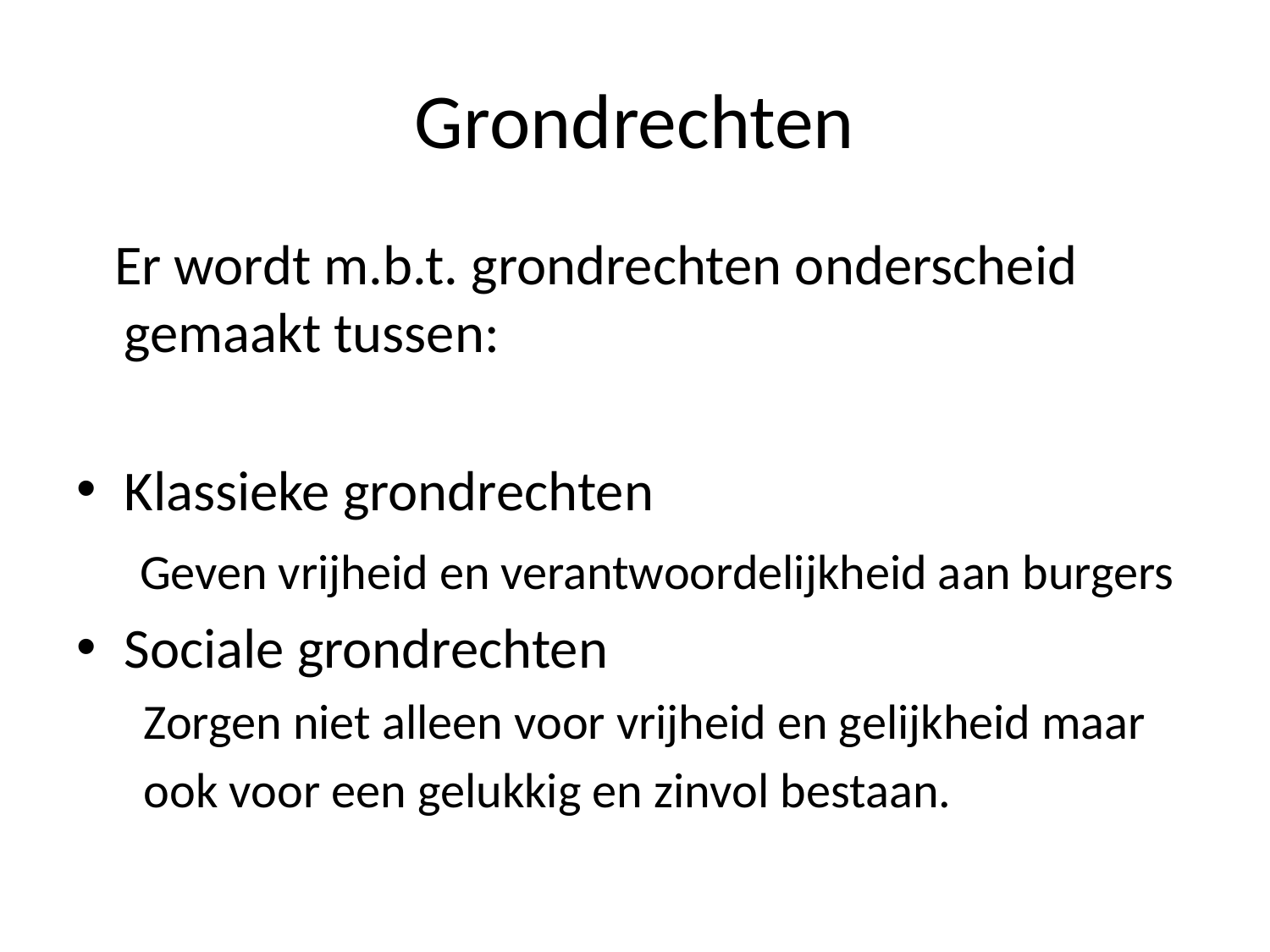

# Grondrechten
   Er wordt m.b.t. grondrechten onderscheid gemaakt tussen:

Klassieke grondrechten
     Geven vrijheid en verantwoordelijkheid aan burgers
Sociale grondrechten
      Zorgen niet alleen voor vrijheid en gelijkheid maar
      ook voor een gelukkig en zinvol bestaan.